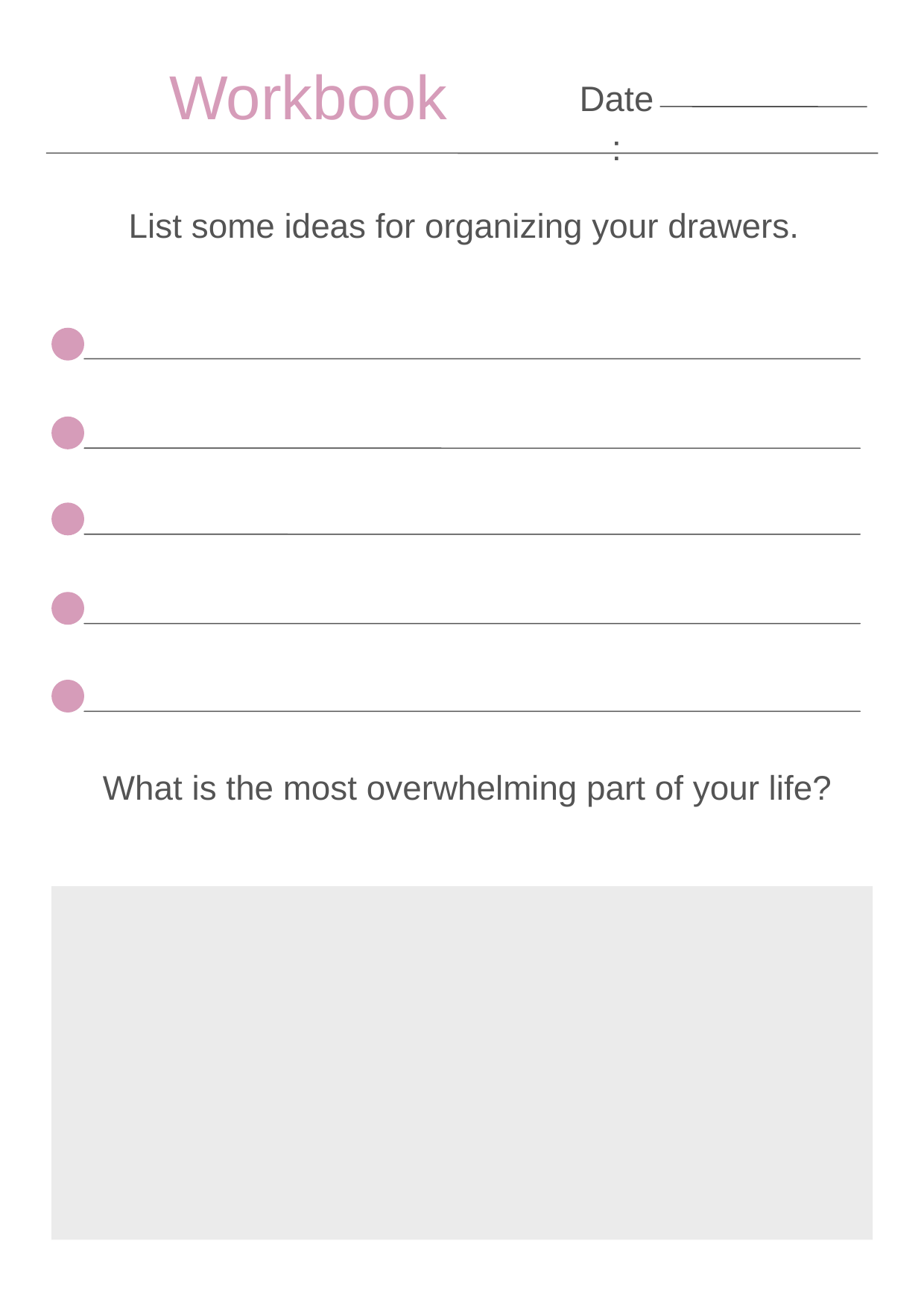

Workbook
Date:

List some ideas for organizing your drawers.

What is the most overwhelming part of your life?